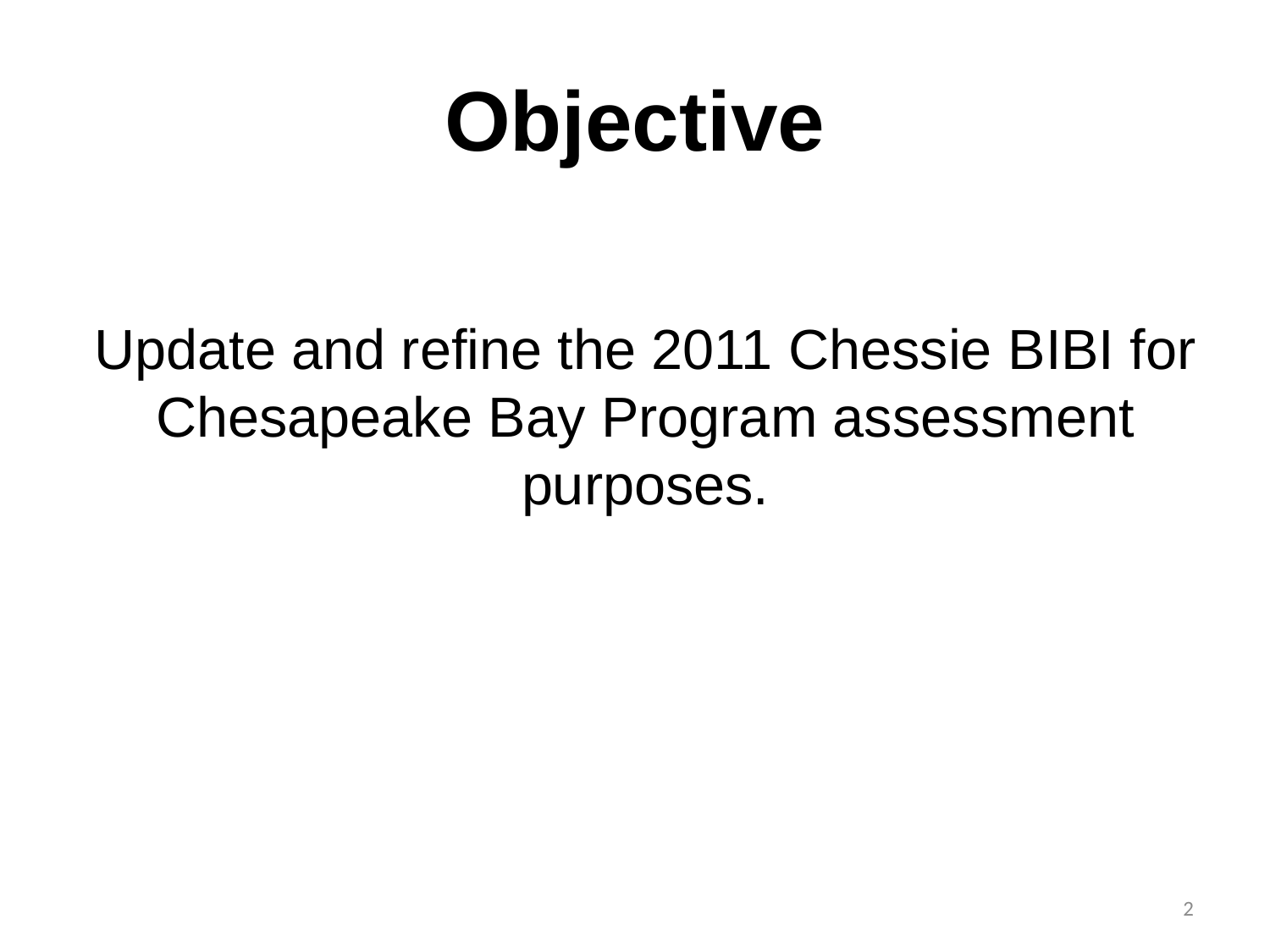

# Objective
Update and refine the 2011 Chessie BIBI for Chesapeake Bay Program assessment purposes.
2